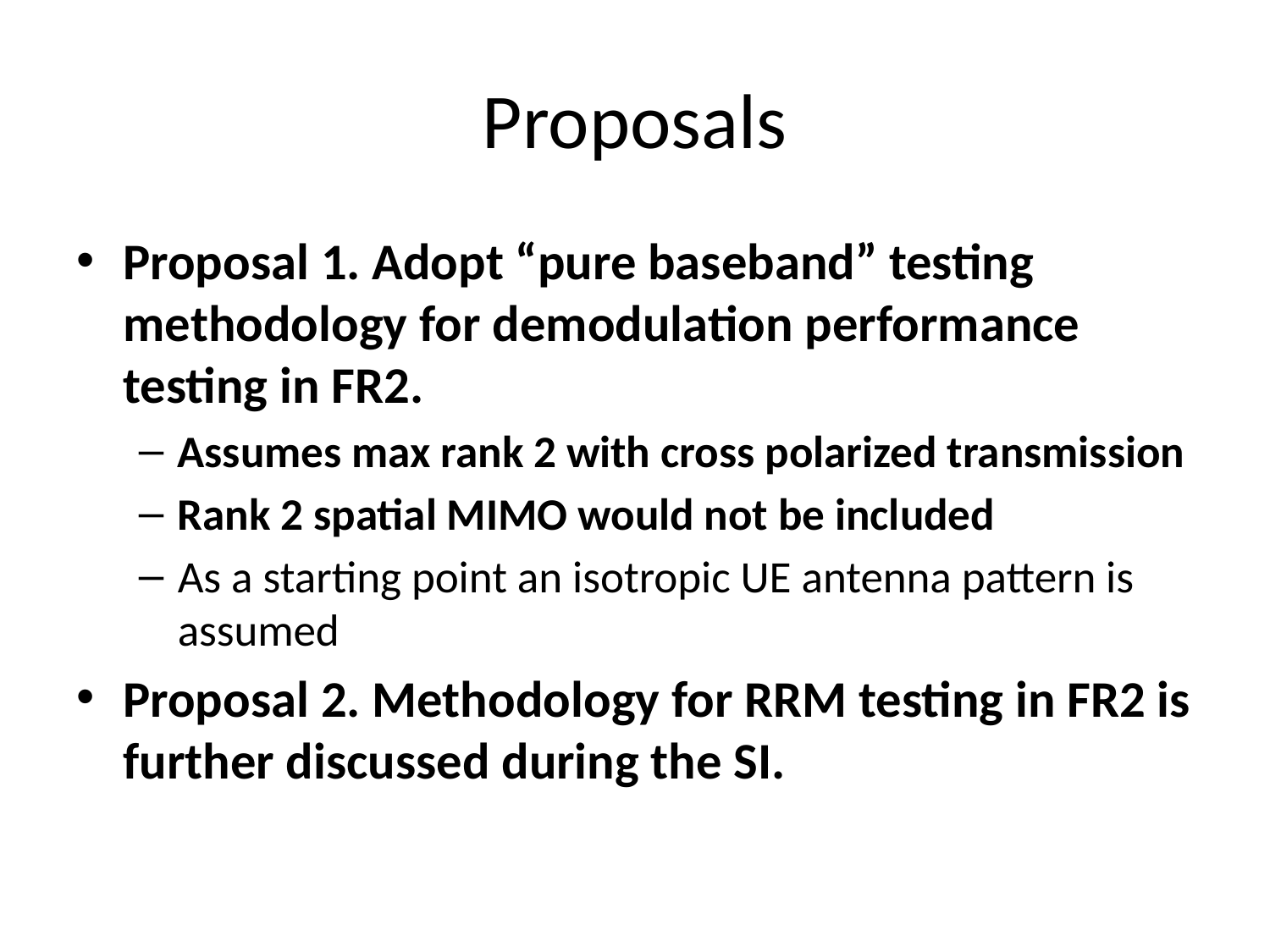

# Proposals
Proposal 1. Adopt “pure baseband” testing methodology for demodulation performance testing in FR2.
Assumes max rank 2 with cross polarized transmission
Rank 2 spatial MIMO would not be included
As a starting point an isotropic UE antenna pattern is assumed
Proposal 2. Methodology for RRM testing in FR2 is further discussed during the SI.